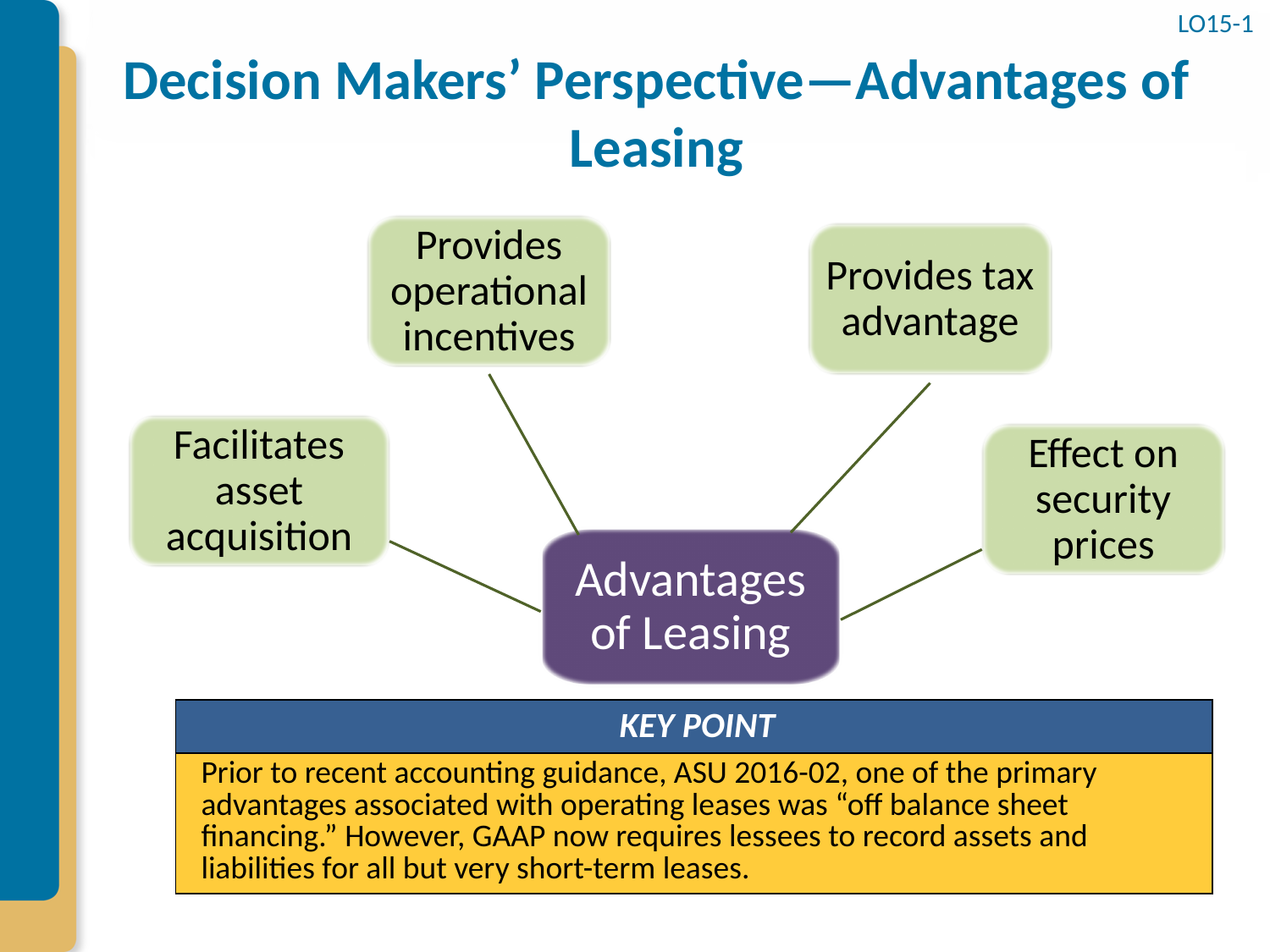

LO15-1
# Decision Makers’ Perspective—Advantages of Leasing
Provides operational incentives
Provides tax advantage
Facilitates asset acquisition
Effect on security prices
Advantages of Leasing
| KEY POINT |
| --- |
| Prior to recent accounting guidance, ASU 2016-02, one of the primary advantages associated with operating leases was “off balance sheet financing.” However, GAAP now requires lessees to record assets and liabilities for all but very short-term leases. |